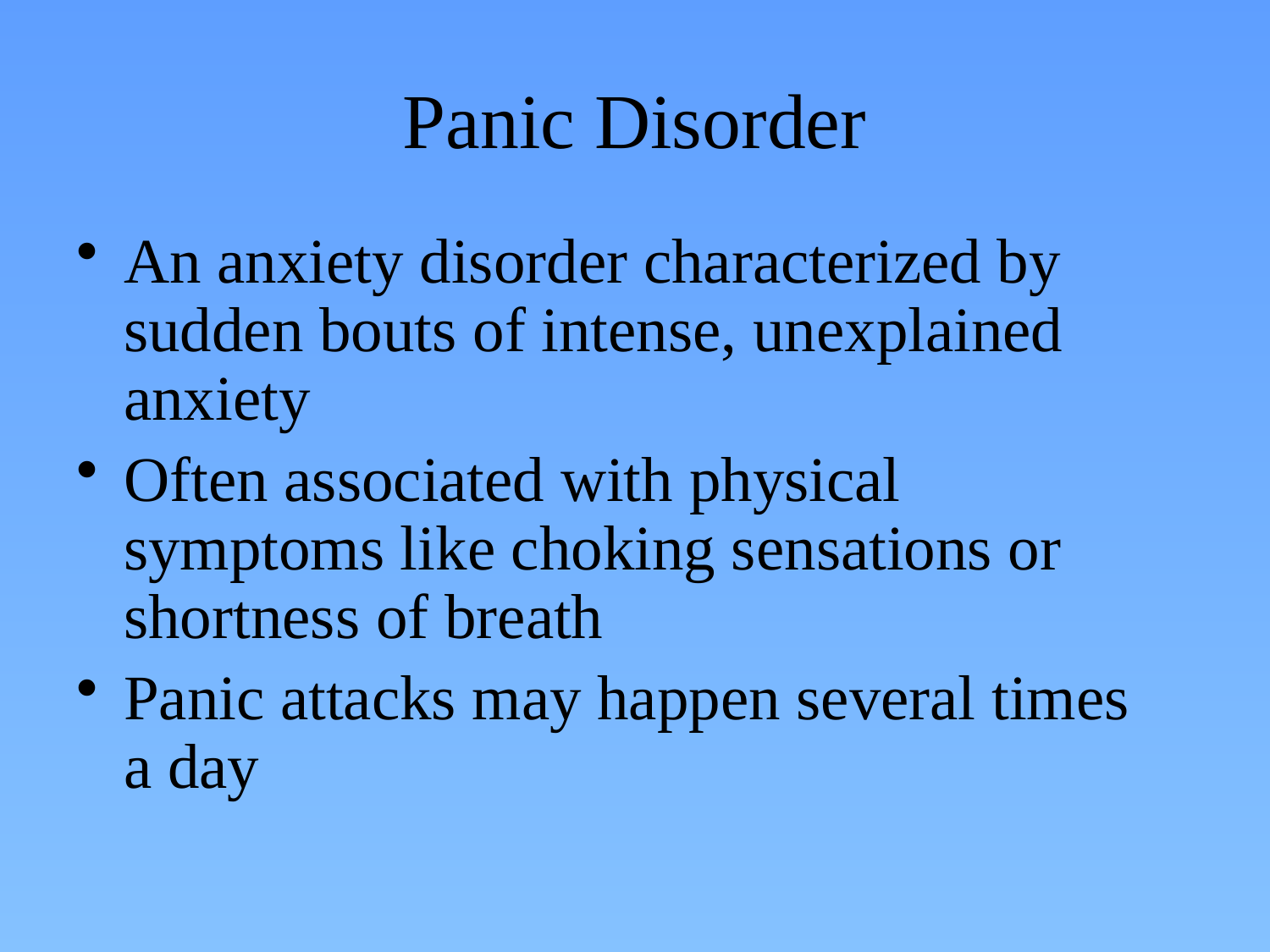

# Panic Disorder
An anxiety disorder characterized by sudden bouts of intense, unexplained anxiety
Often associated with physical symptoms like choking sensations or shortness of breath
Panic attacks may happen several times a day